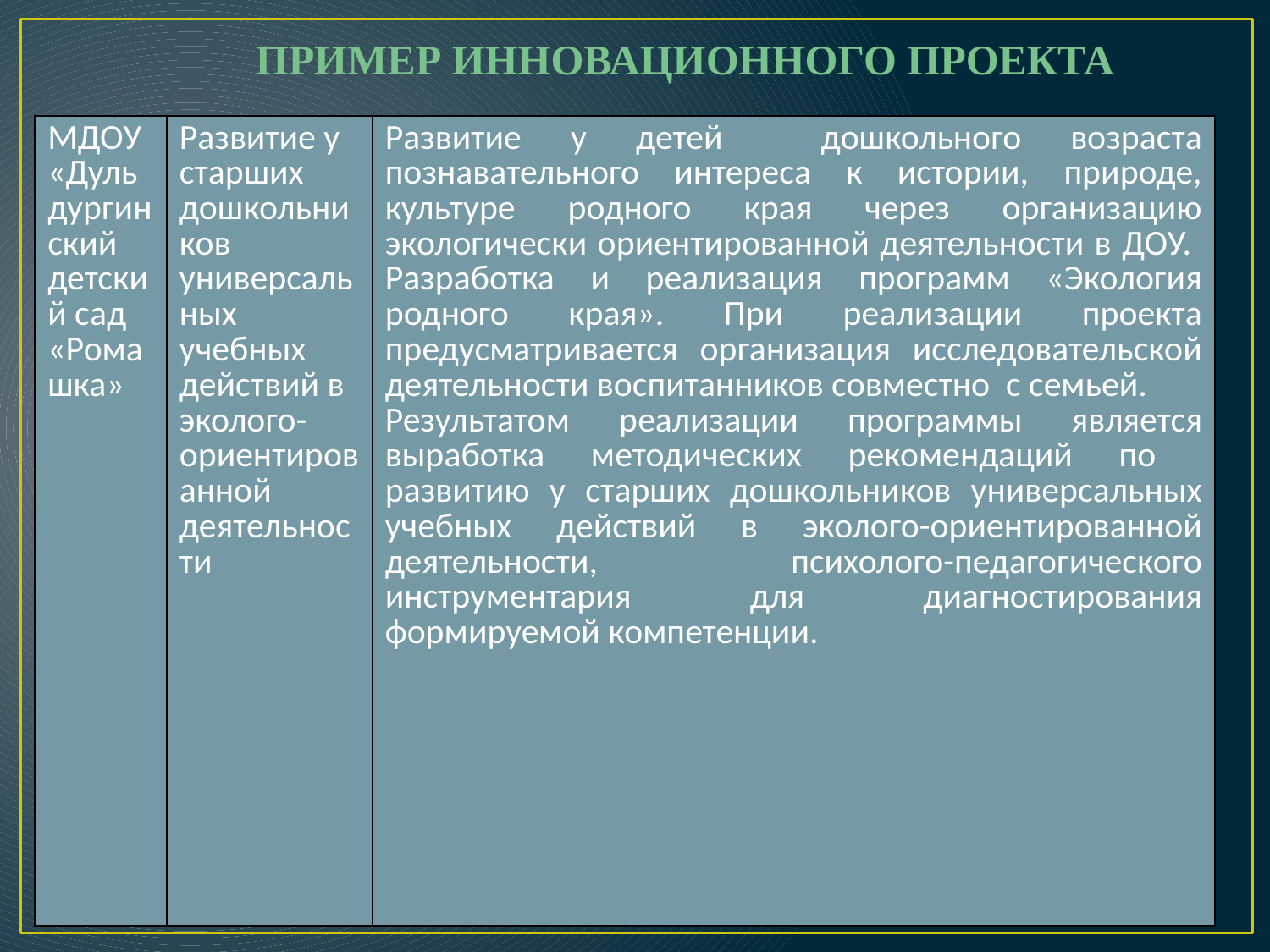

Пример инновационного проекта
| МДОУ «Дульдургинский детский сад «Ромашка» | Развитие у старших дошкольников универсальных учебных действий в эколого-ориентированной деятельности | Развитие у детей дошкольного возраста познавательного интереса к истории, природе, культуре родного края через организацию экологически ориентированной деятельности в ДОУ. Разработка и реализация программ «Экология родного края». При реализации проекта предусматривается организация исследовательской деятельности воспитанников совместно с семьей. Результатом реализации программы является выработка методических рекомендаций по развитию у старших дошкольников универсальных учебных действий в эколого-ориентированной деятельности, психолого-педагогического инструментария для диагностирования формируемой компетенции. |
| --- | --- | --- |